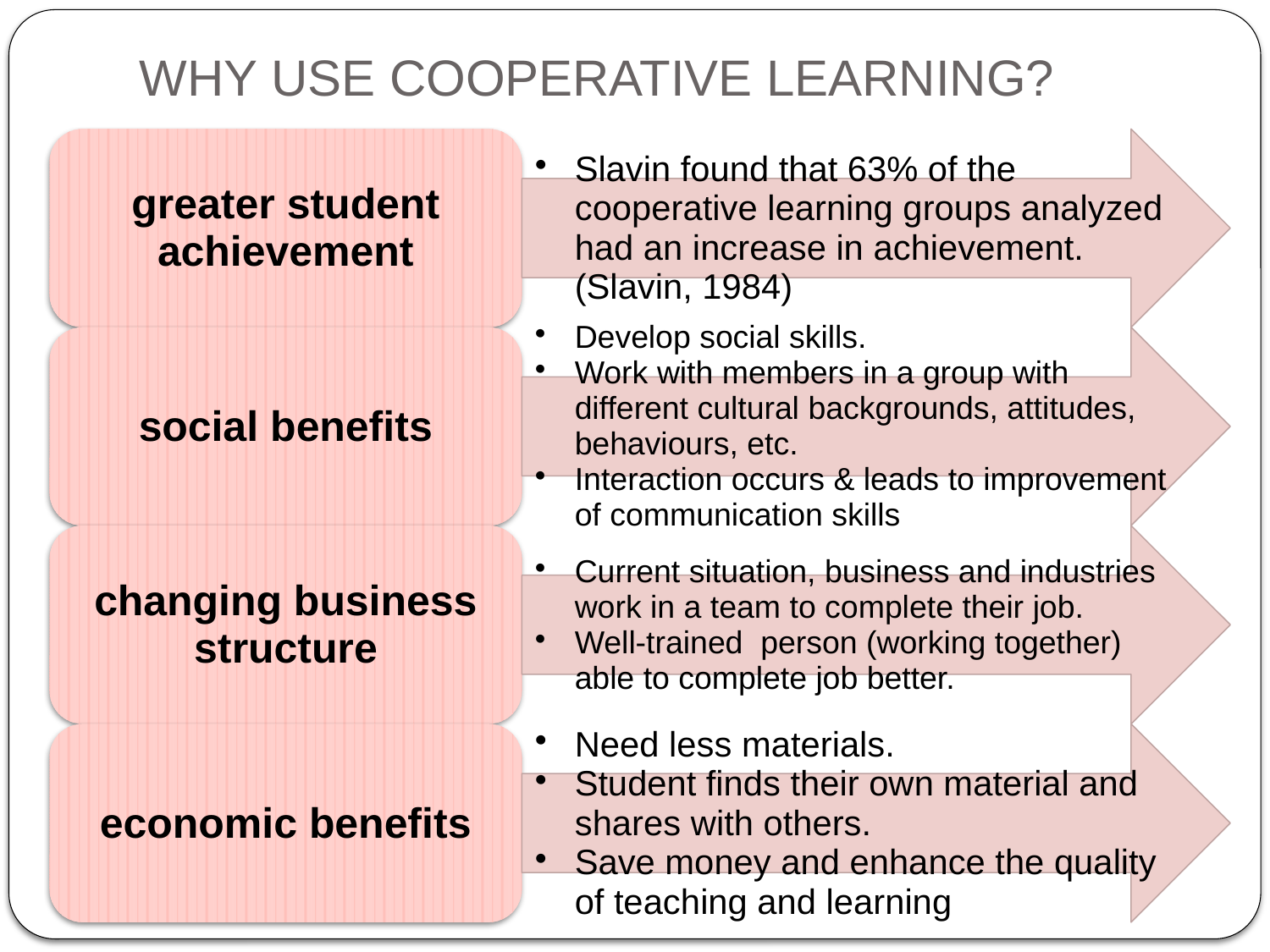

# WHY USE COOPERATIVE LEARNING?
social benefits
Develop social skills.
changing business structure
Current situation, business and industries work in a team to complete their job.
economic benefits
greater student achievement
Slavin found that 63% of the cooperative learning groups analyzed had an increase in achievement. (Slavin, 1984)
Work with members in a group with different cultural backgrounds, attitudes, behaviours, etc.
Interaction occurs & leads to improvement of communication skills
Well-trained  person (working together) able to complete job better.
Need less materials.
Student finds their own material and shares with others.
Save money and enhance the quality of teaching and learning